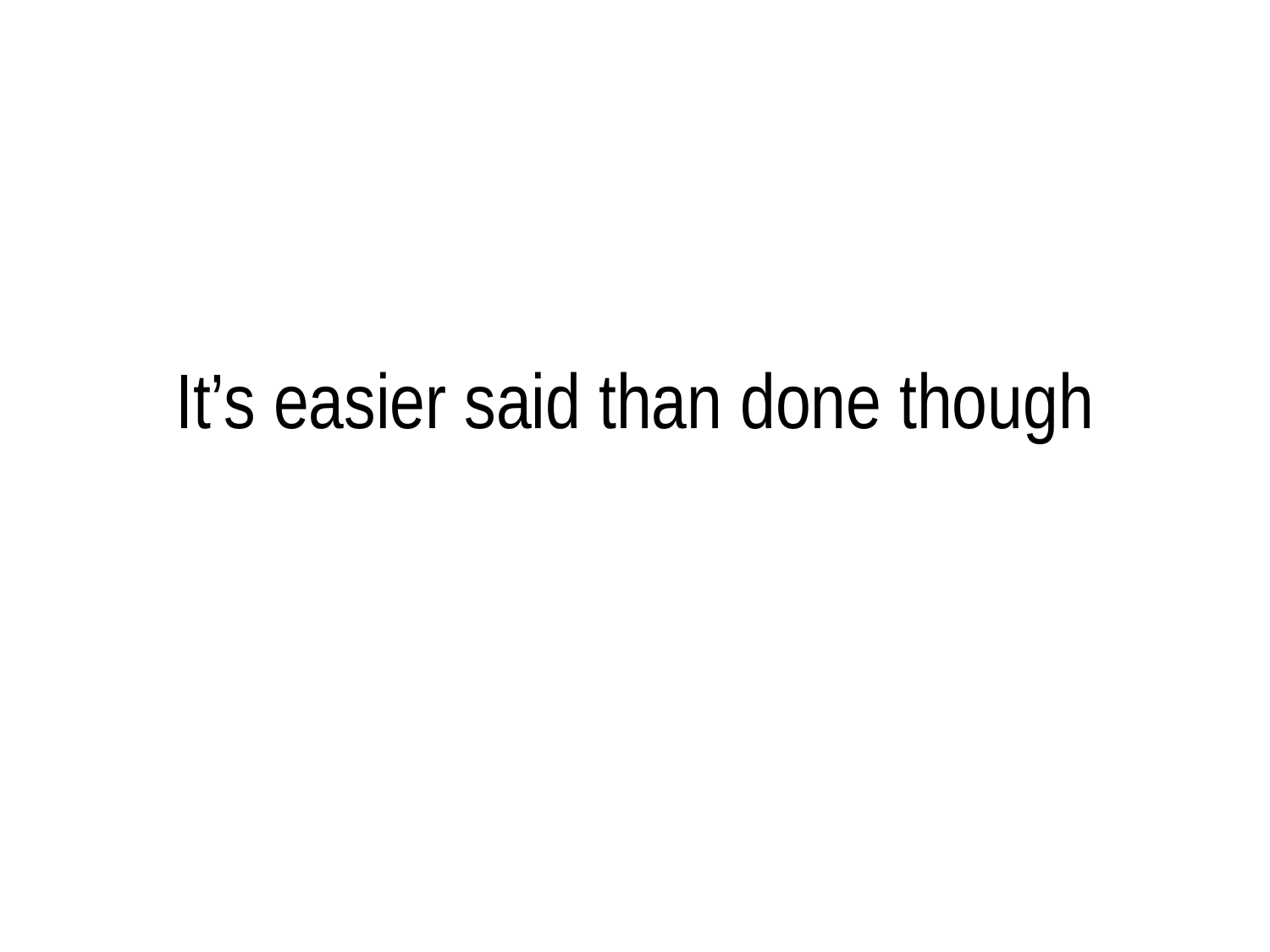

# It’s easier said than done though